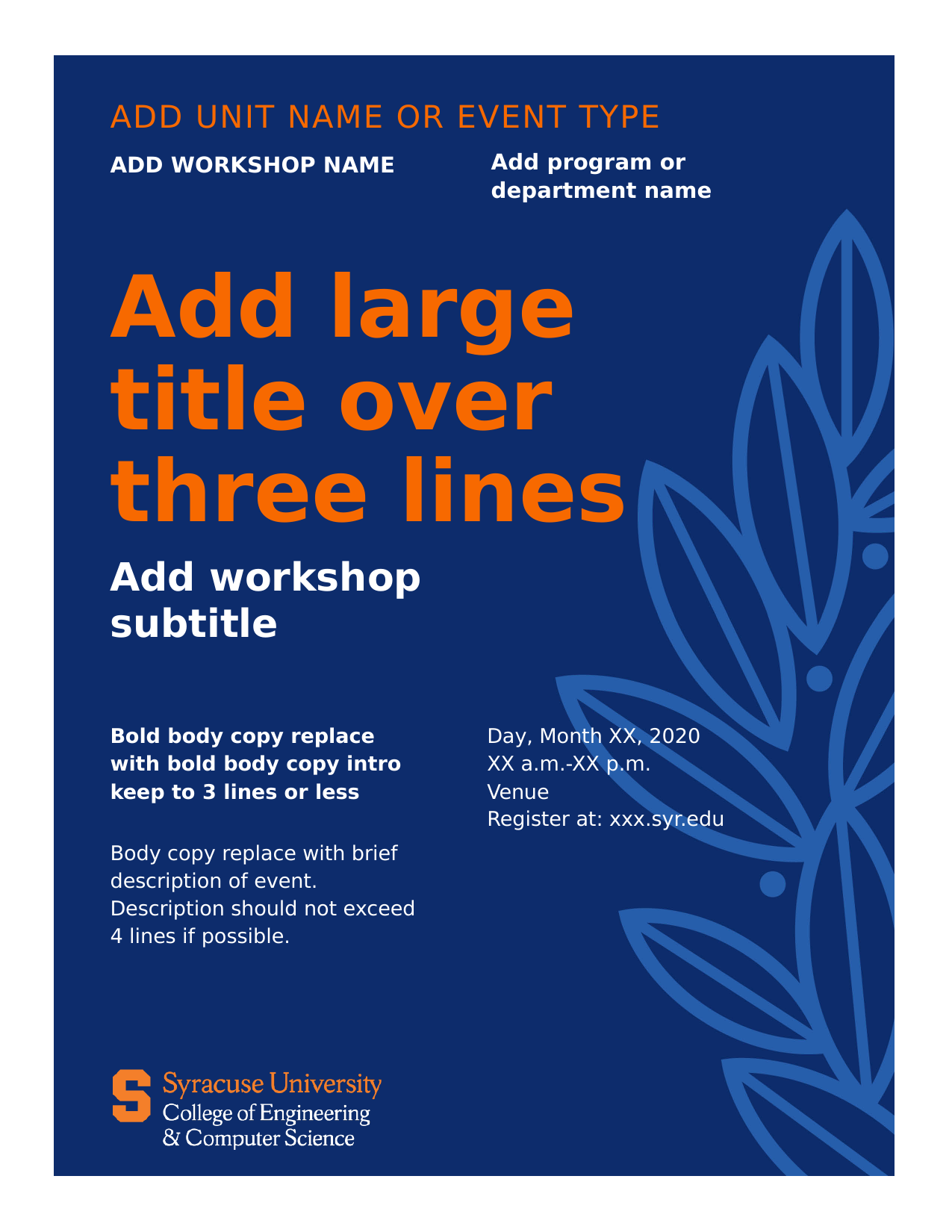

Add unit name or event type
Add program or department name
Add workshop name
# Add large title over three lines
Add workshop subtitle
Bold body copy replace
with bold body copy intro
keep to 3 lines or less
Day, Month XX, 2020
XX a.m.-XX p.m.
Venue
Register at: xxx.syr.edu
Body copy replace with brief description of event. Description should not exceed 4 lines if possible.